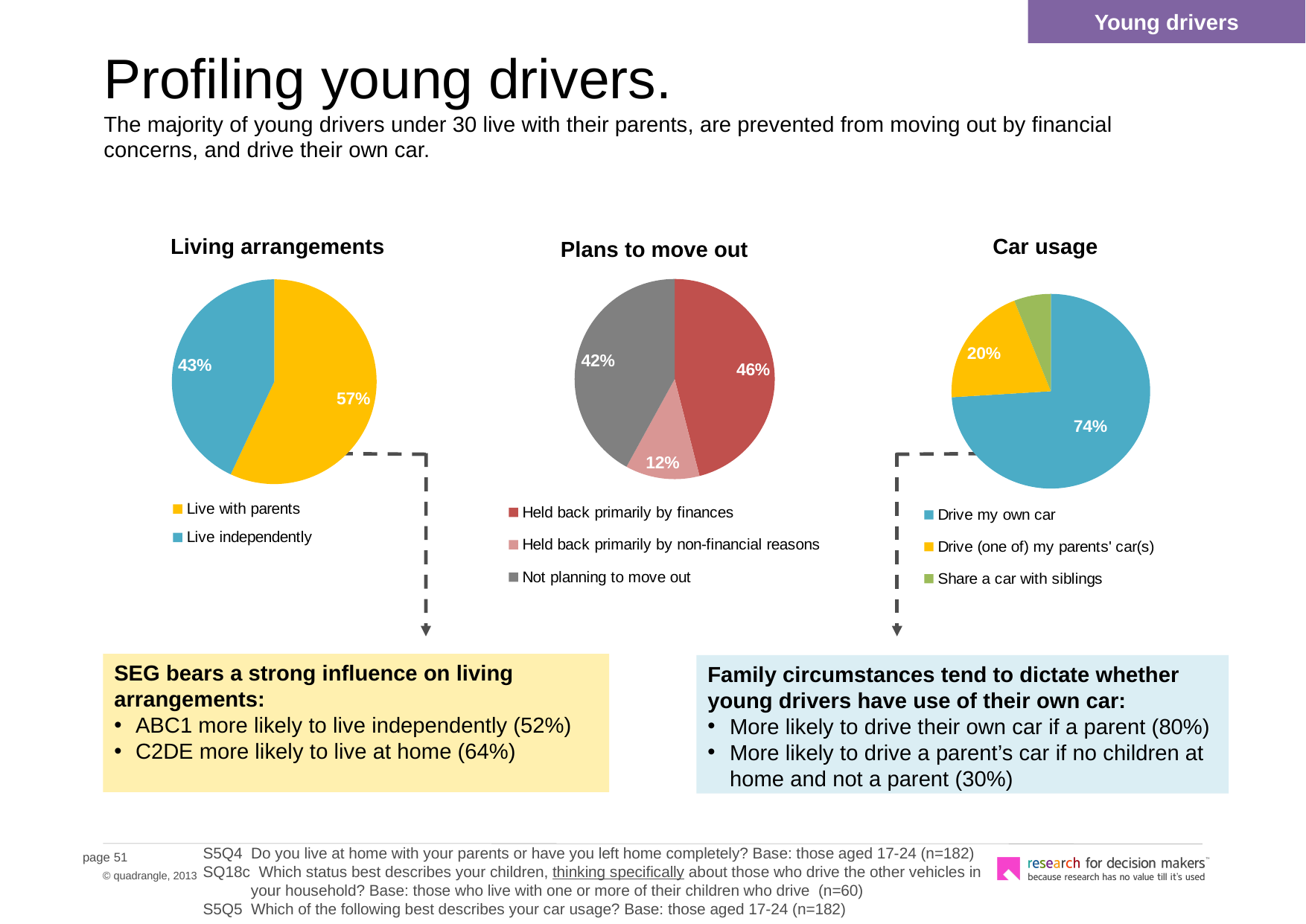

Young drivers
# Profiling young drivers. The majority of young drivers under 30 live with their parents, are prevented from moving out by financial concerns, and drive their own car.
Living arrangements
Car usage
Plans to move out

### Chart

| Category | Column1 |
|---|---|
| Live with parents | 0.57 |
| Live independently | 0.4300000000000004 |

### Chart

| Category | Column1 |
|---|---|
| Drive my own car | 0.7400000000000029 |
| Drive (one of) my parents' car(s) | 0.2 |
| Share a car with siblings | 0.06000000000000003 |

### Chart

| Category | Column1 |
|---|---|
| Held back primarily by finances | 0.46 |
| Held back primarily by non-financial reasons | 0.12000000000000002 |
| Not planning to move out | 0.4200000000000003 |
SEG bears a strong influence on living arrangements:
ABC1 more likely to live independently (52%)
C2DE more likely to live at home (64%)
Family circumstances tend to dictate whether young drivers have use of their own car:
More likely to drive their own car if a parent (80%)
More likely to drive a parent’s car if no children at home and not a parent (30%)
S5Q4  Do you live at home with your parents or have you left home completely? Base: those aged 17-24 (n=182)
SQ18c  Which status best describes your children, thinking specifically about those who drive the other vehicles in your household? Base: those who live with one or more of their children who drive  (n=60)
S5Q5  Which of the following best describes your car usage? Base: those aged 17-24 (n=182)